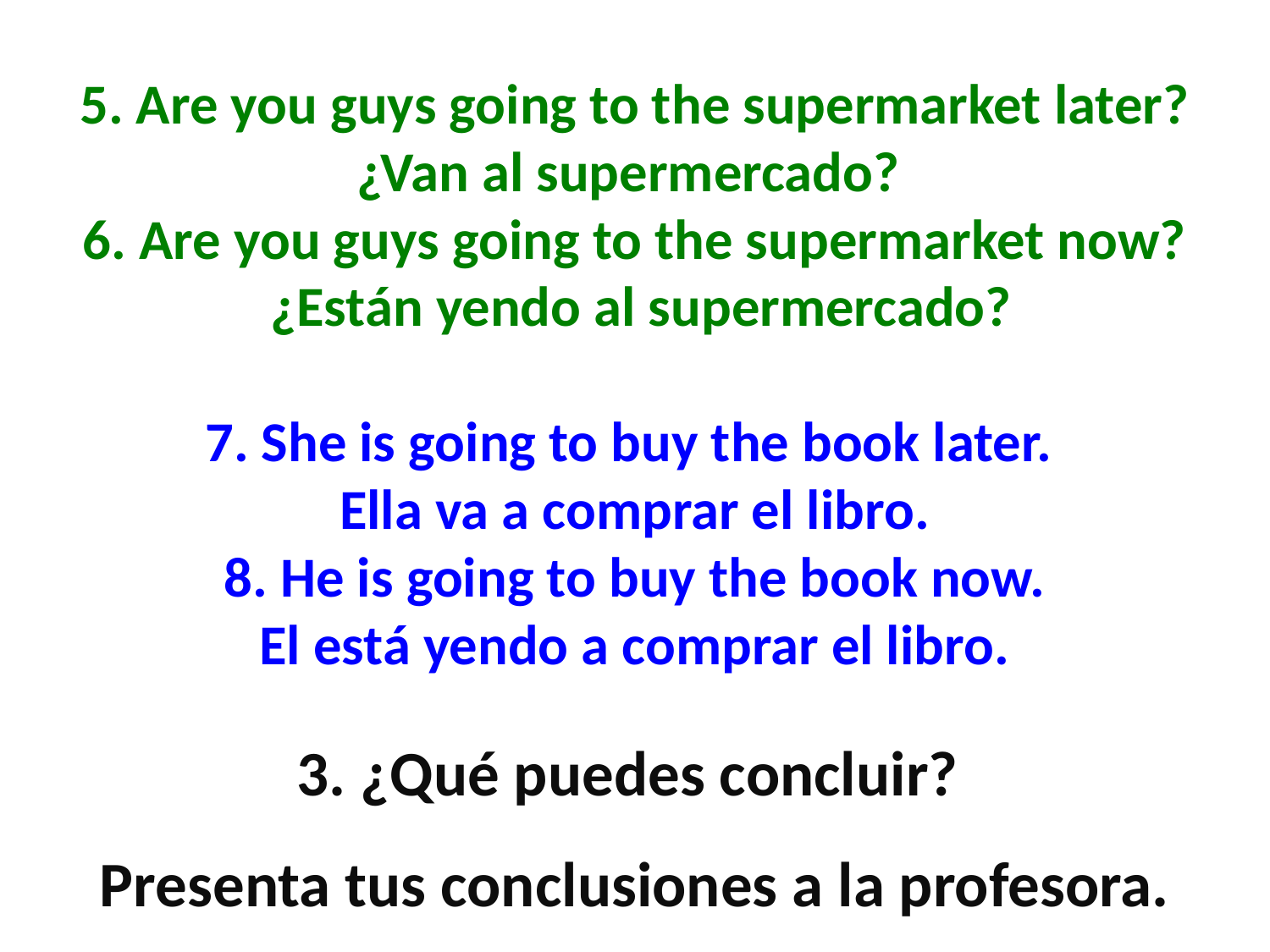

5. Are you guys going to the supermarket later?
¿Van al supermercado?
6. Are you guys going to the supermarket now?
 ¿Están yendo al supermercado?

7. She is going to buy the book later.
Ella va a comprar el libro.
8. He is going to buy the book now.
El está yendo a comprar el libro.

3. ¿Qué puedes concluir?
Presenta tus conclusiones a la profesora.